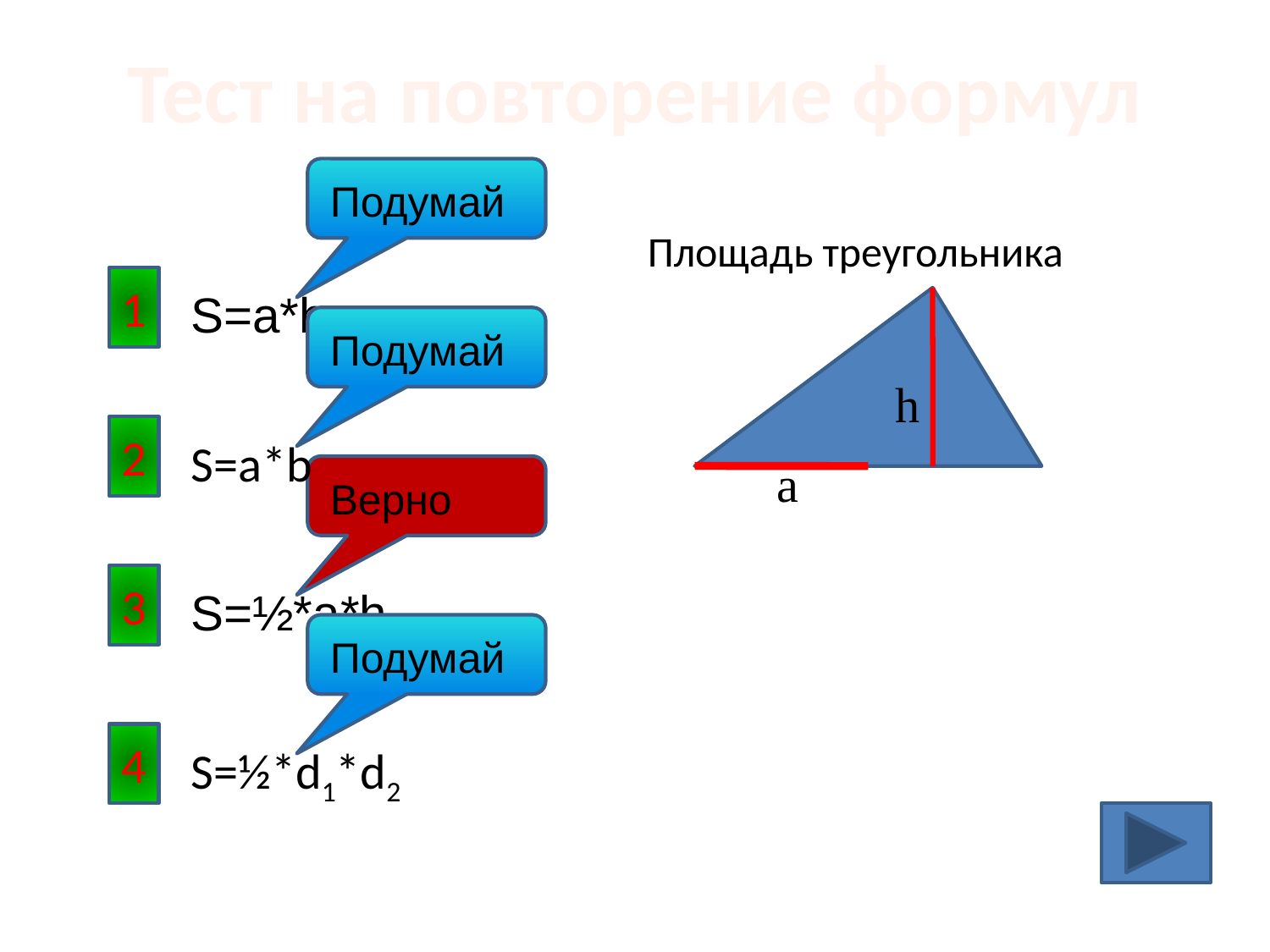

# Тест на повторение формул

Подумай
Площадь треугольника
1
S=a*h

Подумай
h
2
S=a*b
a

Верно
3
S=½*a*h

Подумай
4
S=½*d1*d2